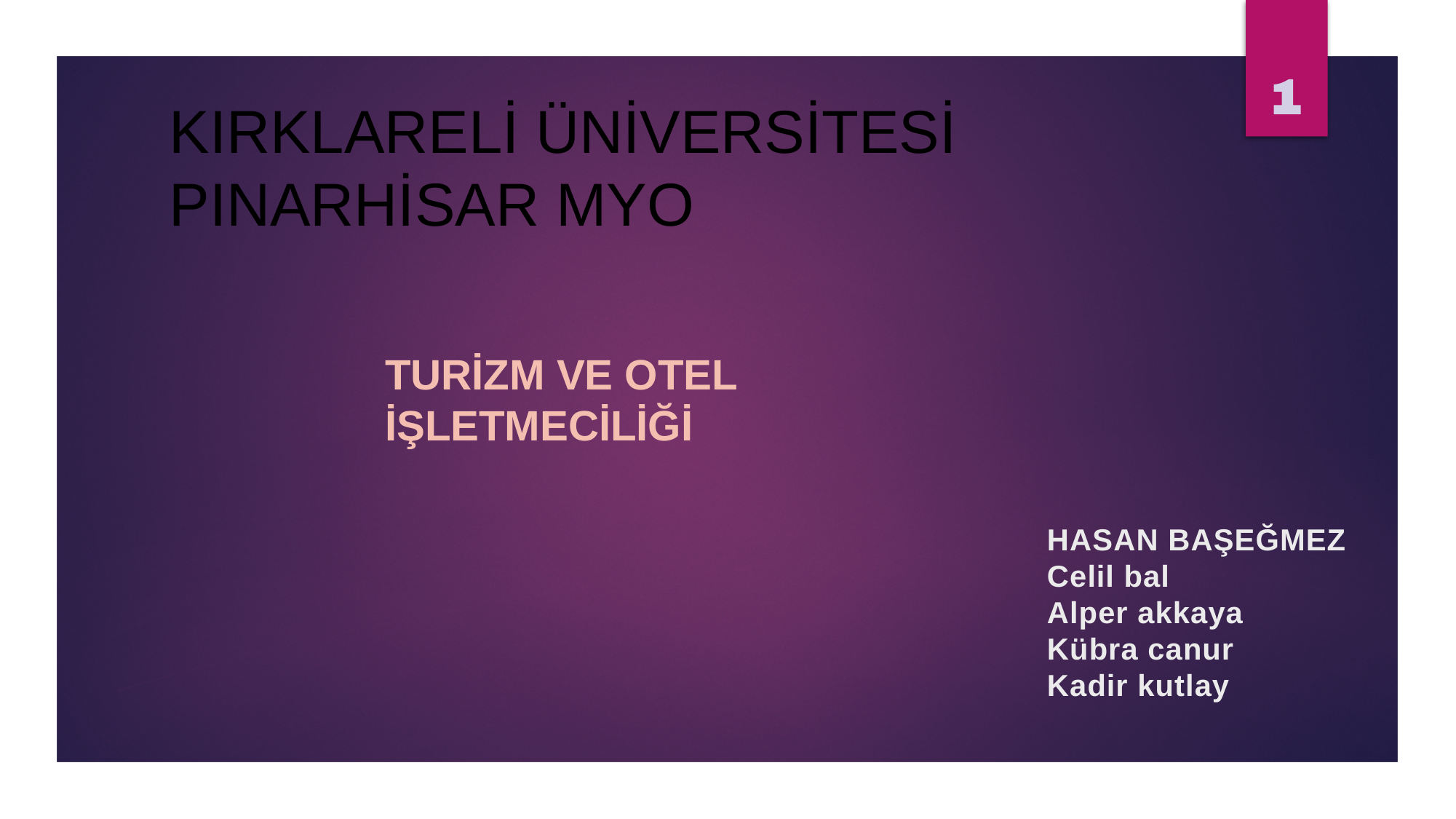

1
KIRKLARELİ ÜNİVERSİTESİ PINARHİSAR MYO
TURİZM VE OTEL İŞLETMECİLİĞİ
HASAN BAŞEĞMEZ
Celil bal
Alper akkaya
Kübra canur
Kadir kutlay